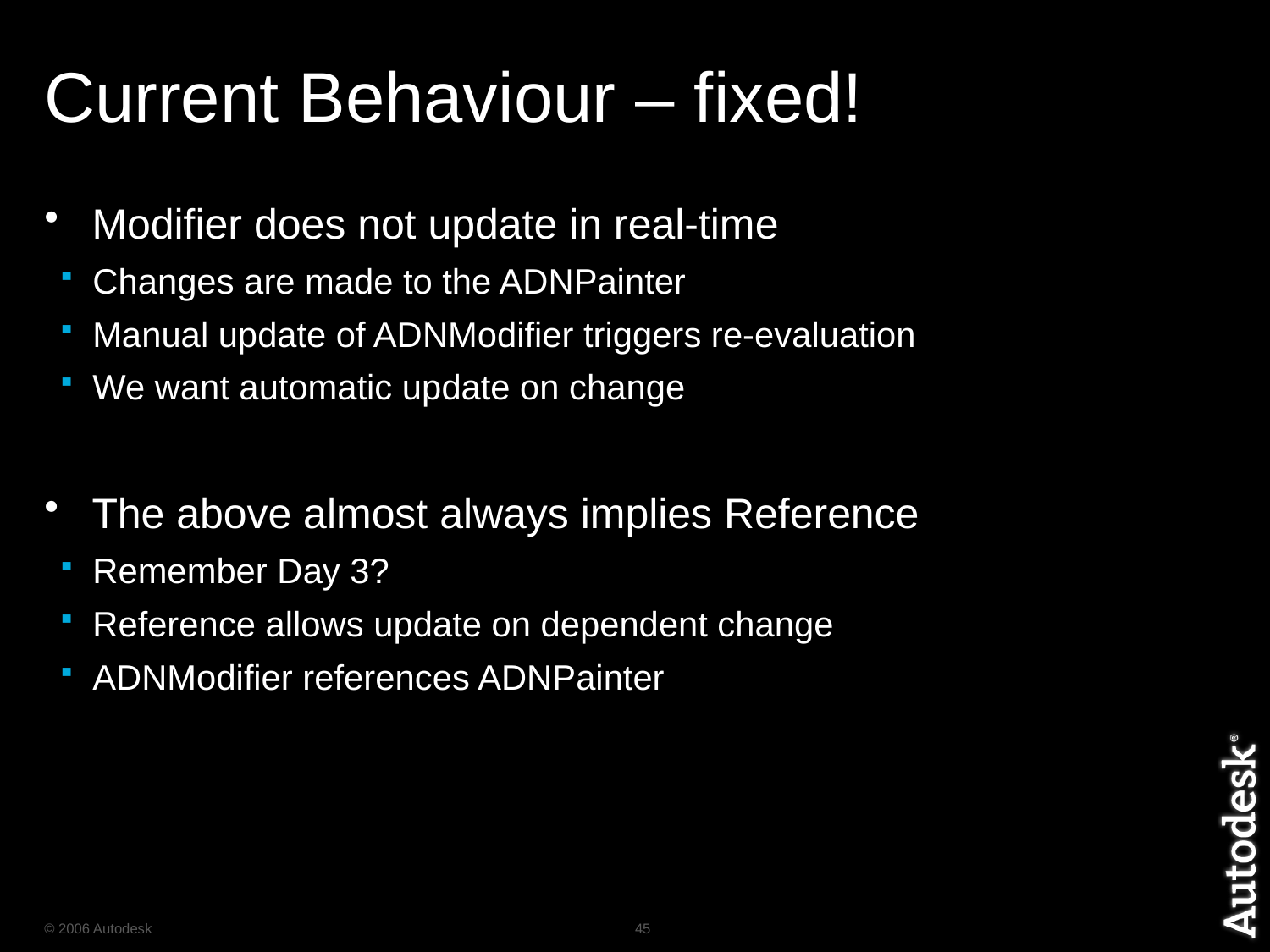

# Current Behaviour – fixed!
Modifier does not update in real-time
Changes are made to the ADNPainter
Manual update of ADNModifier triggers re-evaluation
We want automatic update on change

The above almost always implies Reference
Remember Day 3?
Reference allows update on dependent change
ADNModifier references ADNPainter